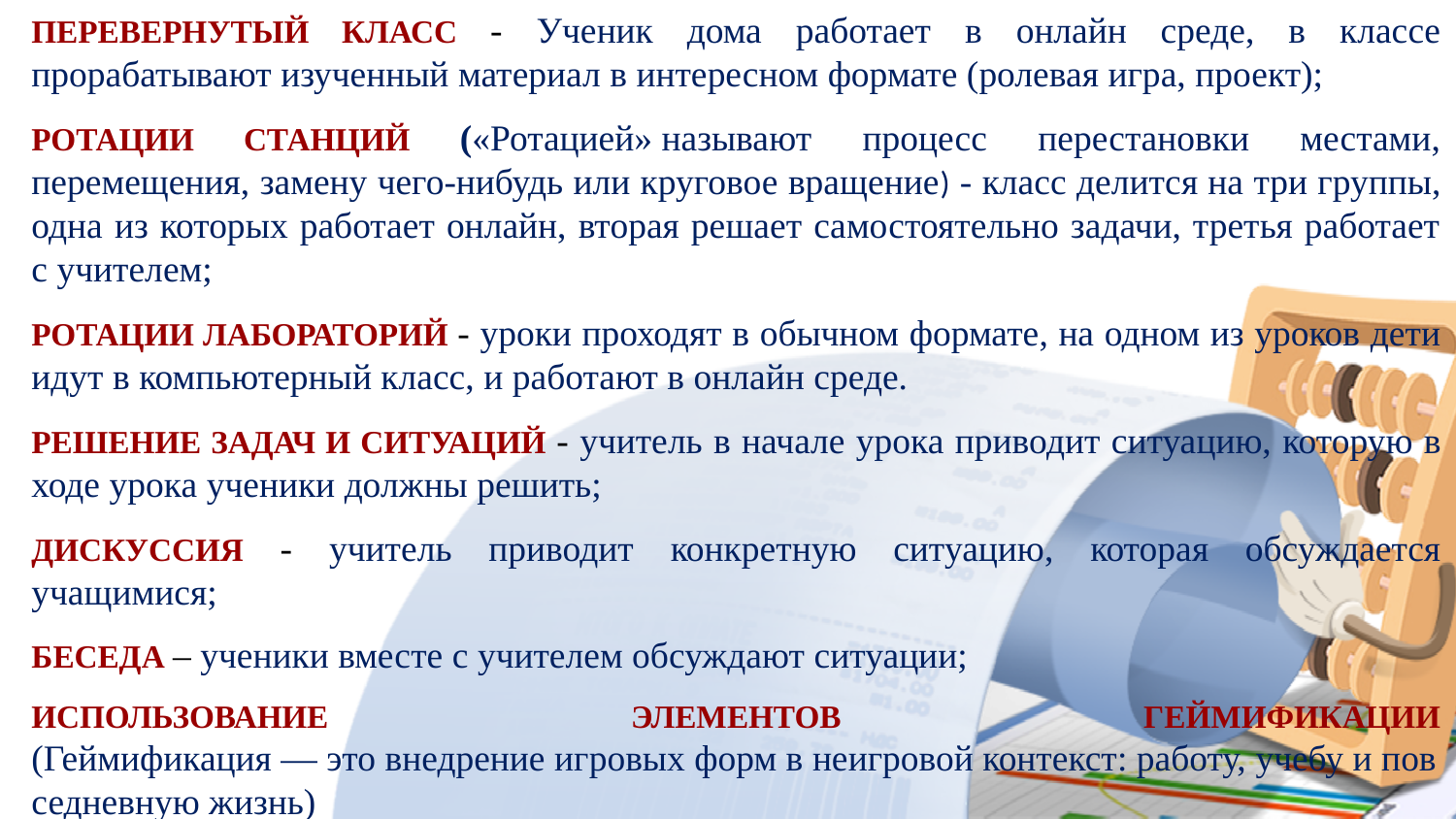

Перевернутый класс - Ученик дома работает в онлайн среде, в классе прорабатывают изученный материал в интересном формате (ролевая игра, проект);
Ротации станций («Ротацией» называют процесс перестановки местами, перемещения, замену чего-нибудь или круговое вращение) - класс делится на три группы, одна из которых работает онлайн, вторая решает самостоятельно задачи, третья работает с учителем;
Ротации лабораторий - уроки проходят в обычном формате, на одном из уроков дети идут в компьютерный класс, и работают в онлайн среде.
Решение задач и ситуаций - учитель в начале урока приводит ситуацию, которую в ходе урока ученики должны решить;
Дискуссия - учитель приводит конкретную ситуацию, которая обсуждается учащимися;
Беседа – ученики вместе с учителем обсуждают ситуации;
Использование элементов геймификации (Геймификация — это внедрение игровых форм в неигровой контекст: работу, учебу и повседневную жизнь)